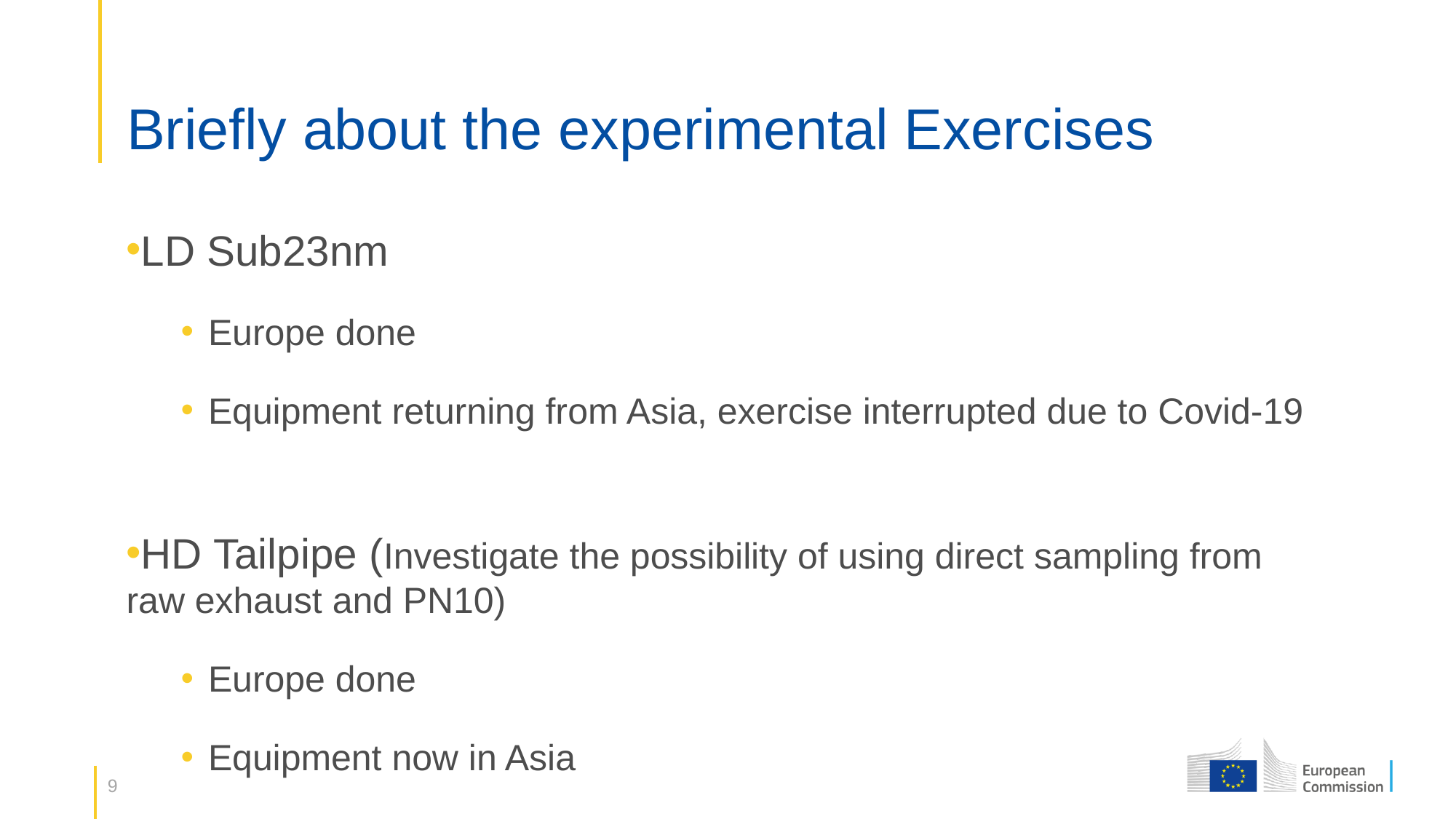

# Briefly about the experimental Exercises
LD Sub23nm
Europe done
Equipment returning from Asia, exercise interrupted due to Covid-19

HD Tailpipe (Investigate the possibility of using direct sampling from raw exhaust and PN10)
Europe done
Equipment now in Asia